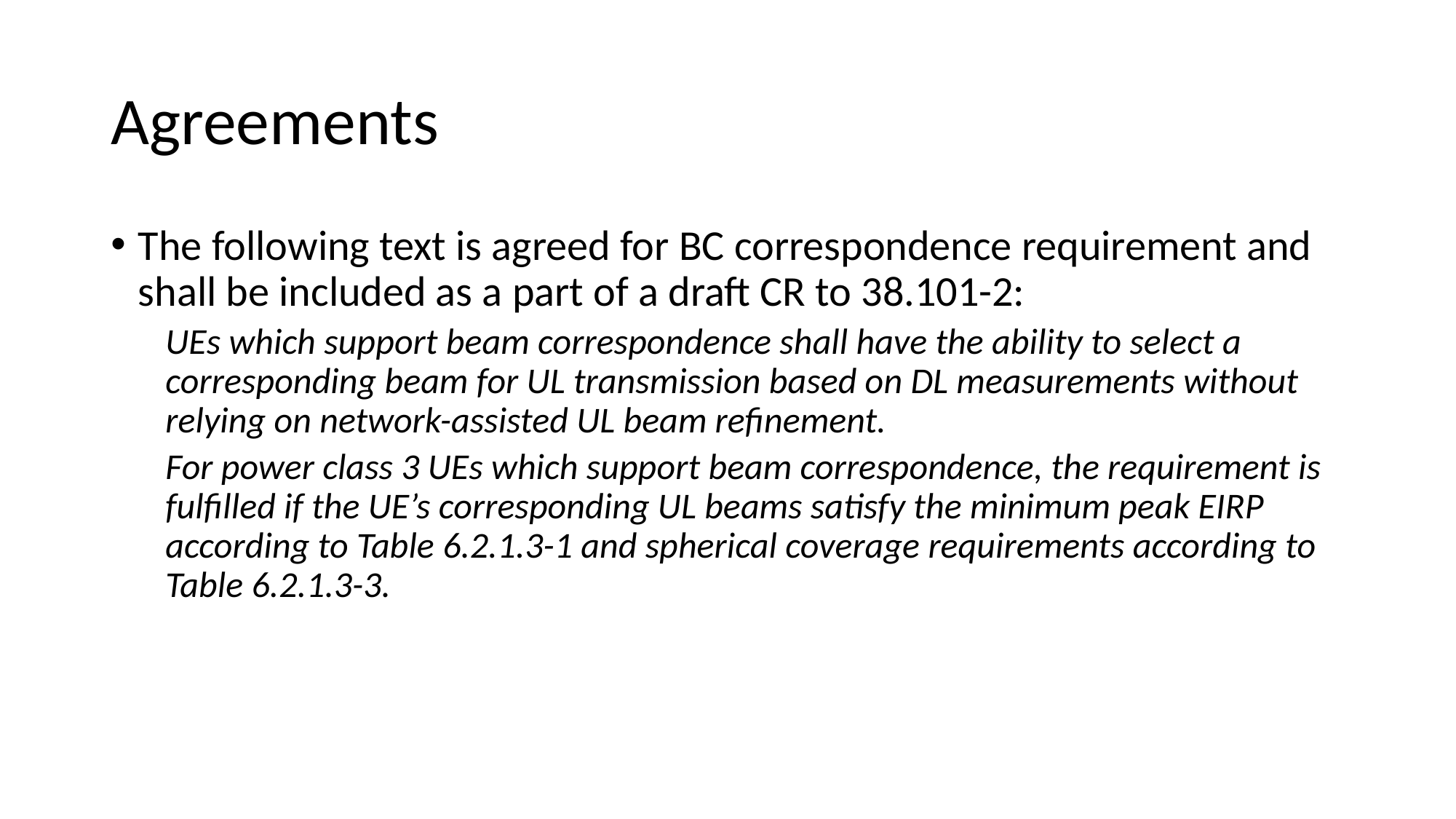

# Agreements
The following text is agreed for BC correspondence requirement and shall be included as a part of a draft CR to 38.101-2:
UEs which support beam correspondence shall have the ability to select a corresponding beam for UL transmission based on DL measurements without relying on network-assisted UL beam refinement.
For power class 3 UEs which support beam correspondence, the requirement is fulfilled if the UE’s corresponding UL beams satisfy the minimum peak EIRP according to Table 6.2.1.3-1 and spherical coverage requirements according to Table 6.2.1.3-3.